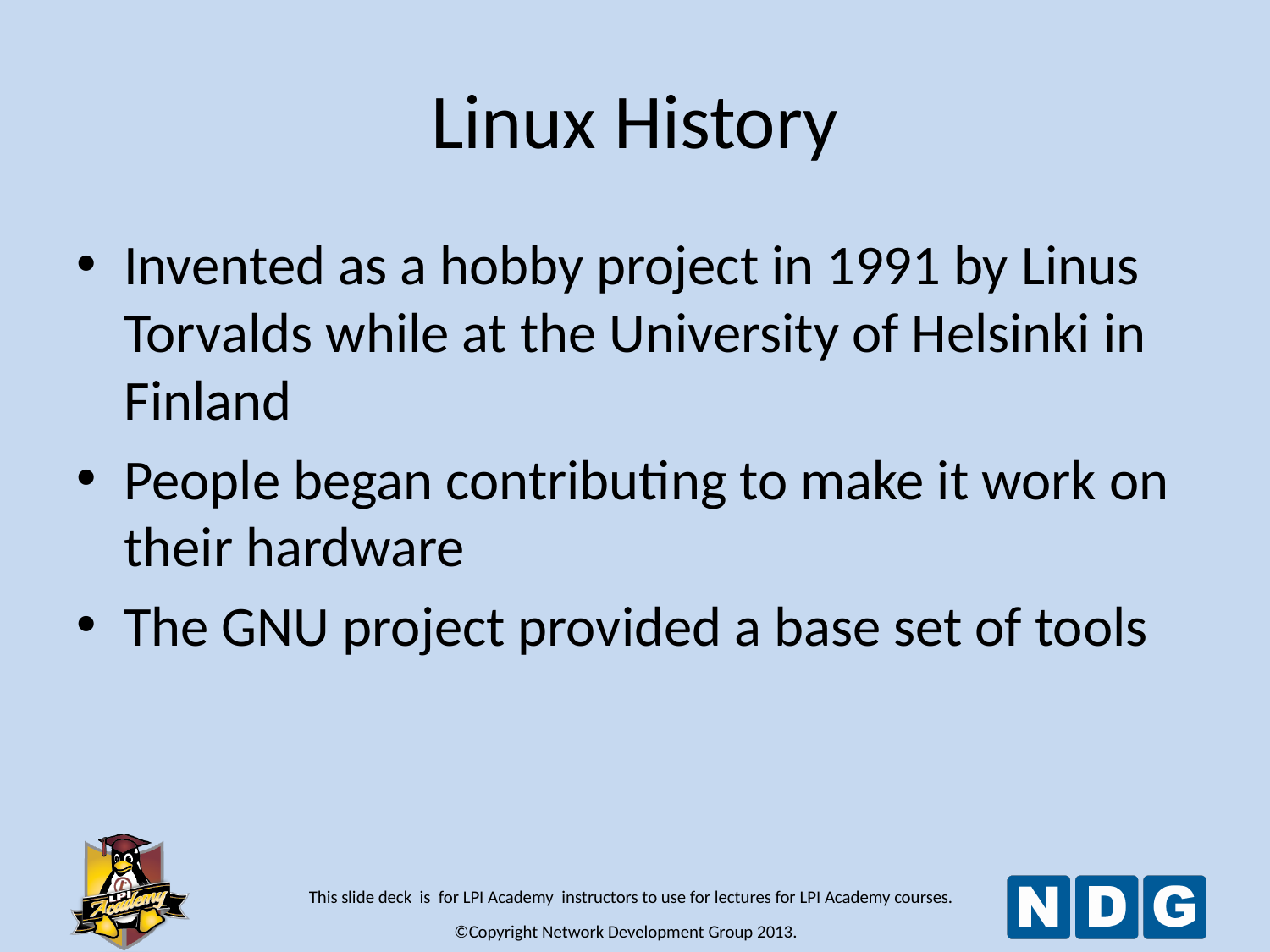

# Linux History
Invented as a hobby project in 1991 by Linus Torvalds while at the University of Helsinki in Finland
People began contributing to make it work on their hardware
The GNU project provided a base set of tools